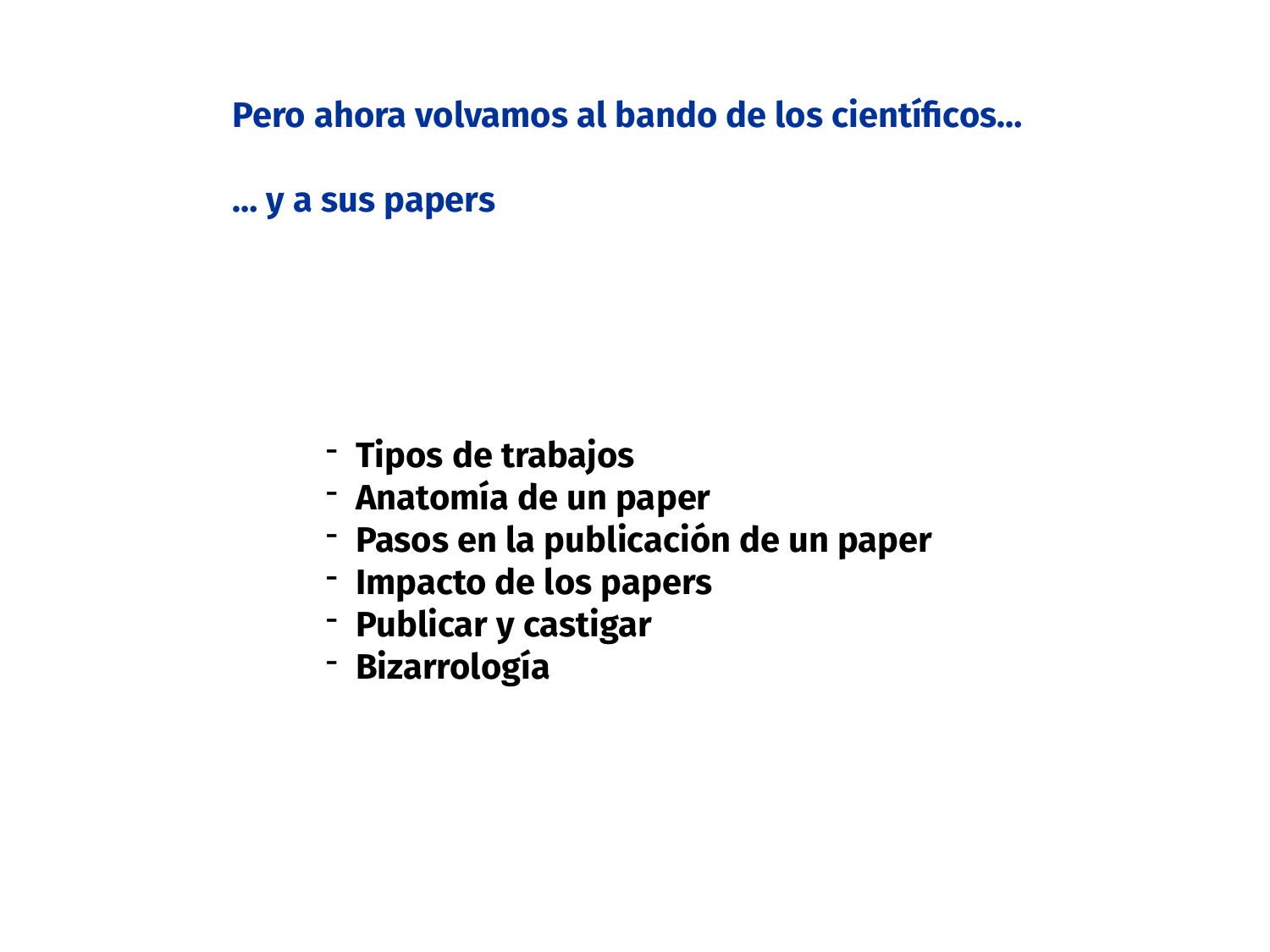

Pero ahora volvamos al bando de los científicos…

… y a sus papers
Tipos de trabajos
Anatomía de un paper
Pasos en la publicación de un paper
Impacto de los papers
Publicar y castigar
Bizarrología